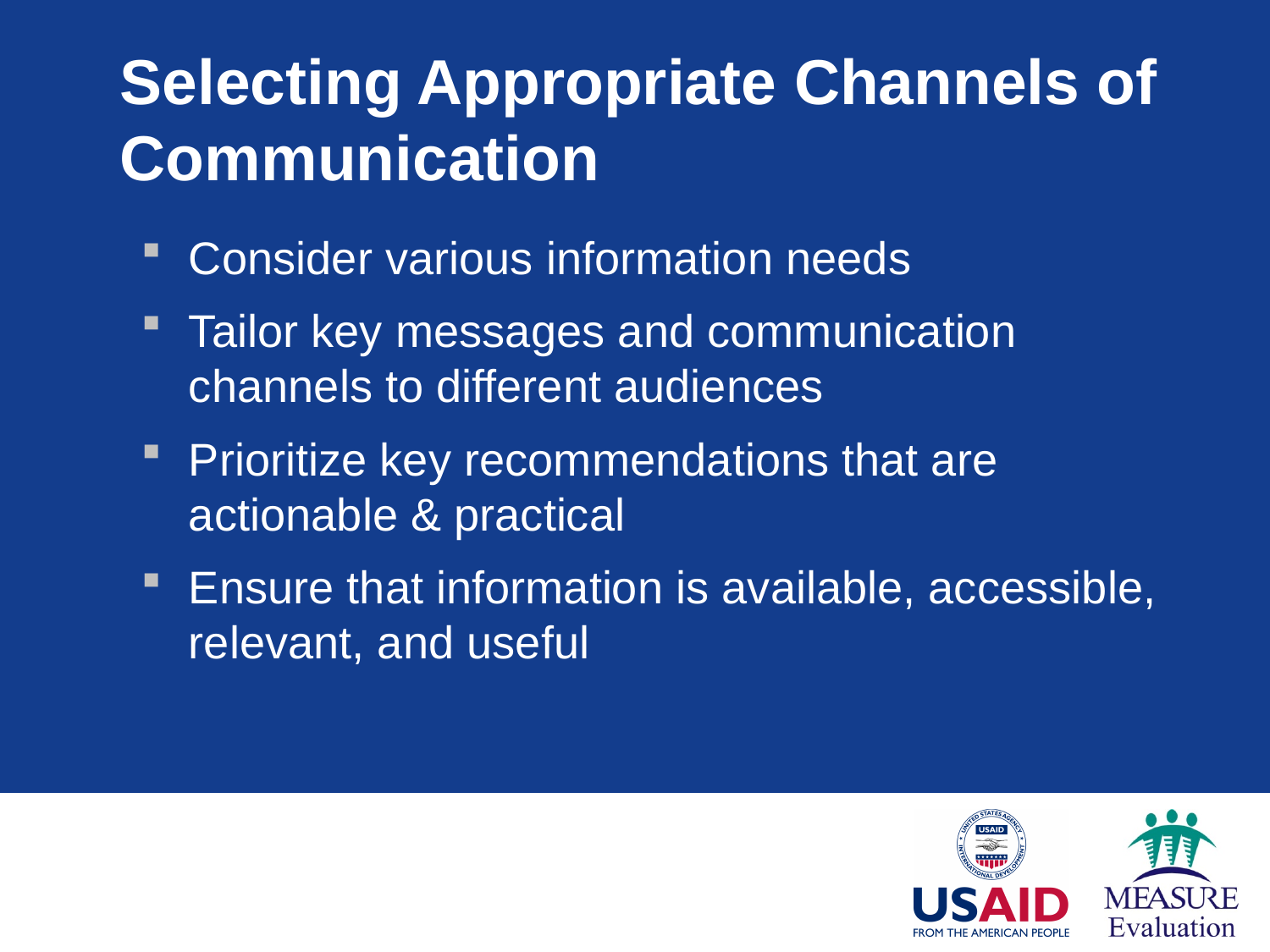

# Selecting Appropriate Channels of Communication
Consider various information needs
Tailor key messages and communication channels to different audiences
Prioritize key recommendations that are actionable & practical
Ensure that information is available, accessible, relevant, and useful